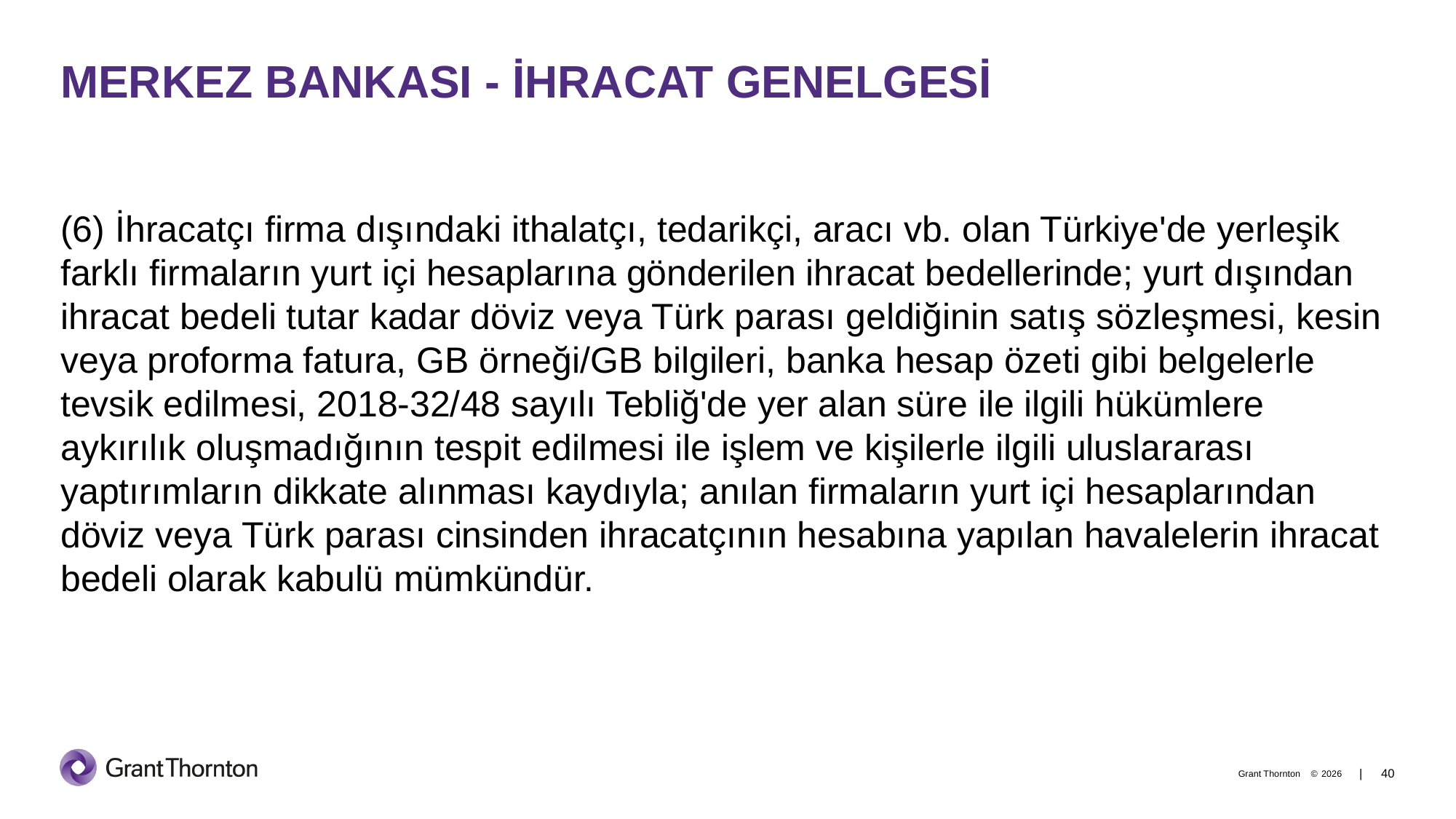

# MERKEZ BANKASI - İHRACAT GENELGESİ
(6) İhracatçı firma dışındaki ithalatçı, tedarikçi, aracı vb. olan Türkiye'de yerleşik farklı firmaların yurt içi hesaplarına gönderilen ihracat bedellerinde; yurt dışından ihracat bedeli tutar kadar döviz veya Türk parası geldiğinin satış sözleşmesi, kesin veya proforma fatura, GB örneği/GB bilgileri, banka hesap özeti gibi belgelerle tevsik edilmesi, 2018-32/48 sayılı Tebliğ'de yer alan süre ile ilgili hükümlere aykırılık oluşmadığının tespit edilmesi ile işlem ve kişilerle ilgili uluslararası yaptırımların dikkate alınması kaydıyla; anılan firmaların yurt içi hesaplarından döviz veya Türk parası cinsinden ihracatçının hesabına yapılan havalelerin ihracat bedeli olarak kabulü mümkündür.
40